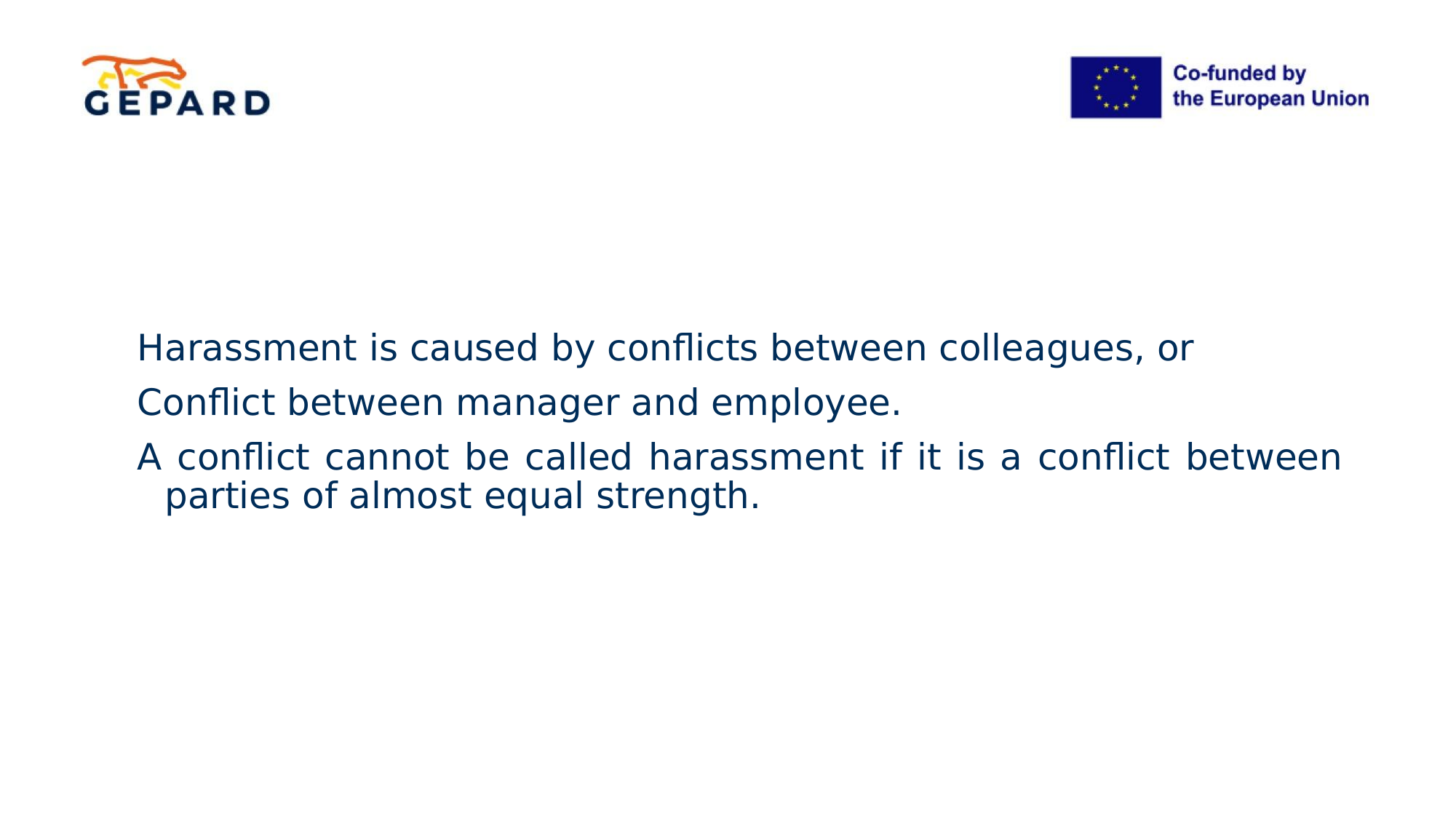

#
Harassment is caused by conflicts between colleagues, or
Conflict between manager and employee.
A conflict cannot be called harassment if it is a conflict between parties of almost equal strength.